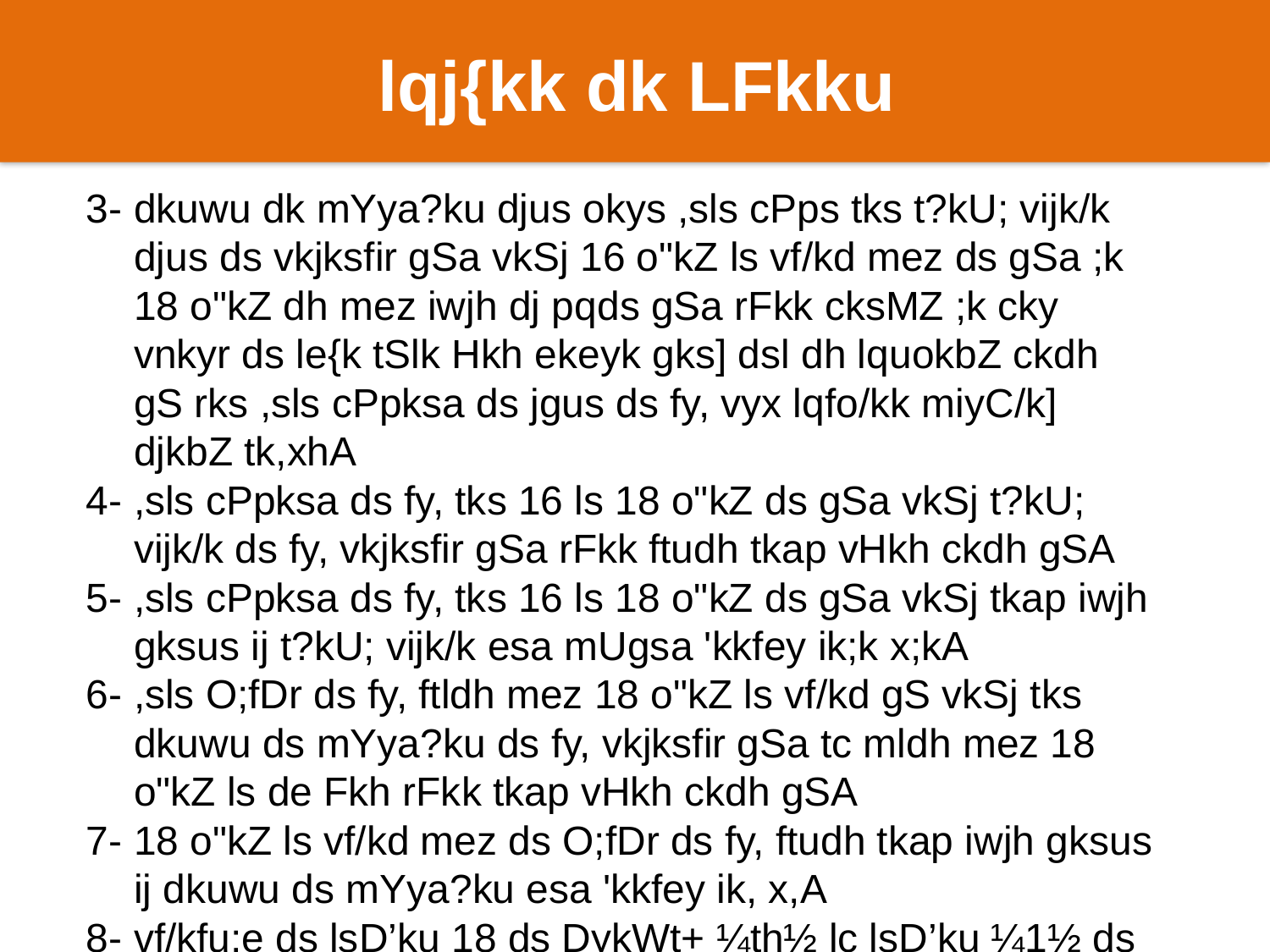

lqj{kk dk LFkku
3-	dkuwu dk mYya?ku djus okys ,sls cPps tks t?kU; vijk/k djus ds vkjksfir gSa vkSj 16 o"kZ ls vf/kd mez ds gSa ;k 18 o"kZ dh mez iwjh dj pqds gSa rFkk cksMZ ;k cky vnkyr ds le{k tSlk Hkh ekeyk gks] dsl dh lquokbZ ckdh gS rks ,sls cPpksa ds jgus ds fy, vyx lqfo/kk miyC/k] djkbZ tk,xhA
4-	,sls cPpksa ds fy, tks 16 ls 18 o"kZ ds gSa vkSj t?kU; vijk/k ds fy, vkjksfir gSa rFkk ftudh tkap vHkh ckdh gSA
5-	,sls cPpksa ds fy, tks 16 ls 18 o"kZ ds gSa vkSj tkap iwjh gksus ij t?kU; vijk/k esa mUgsa 'kkfey ik;k x;kA
6-	,sls O;fDr ds fy, ftldh mez 18 o"kZ ls vf/kd gS vkSj tks dkuwu ds mYya?ku ds fy, vkjksfir gSa tc mldh mez 18 o"kZ ls de Fkh rFkk tkap vHkh ckdh gSA
7-	18 o"kZ ls vf/kd mez ds O;fDr ds fy, ftudh tkap iwjh gksus ij dkuwu ds mYya?ku esa 'kkfey ik, x,A
8-	vf/kfu;e ds lsD’ku 18 ds DykWt+ ¼th½ lc lsD’ku ¼1½ ds rgr cksMZ ds vkns’k okys cPpksa ds fy,A